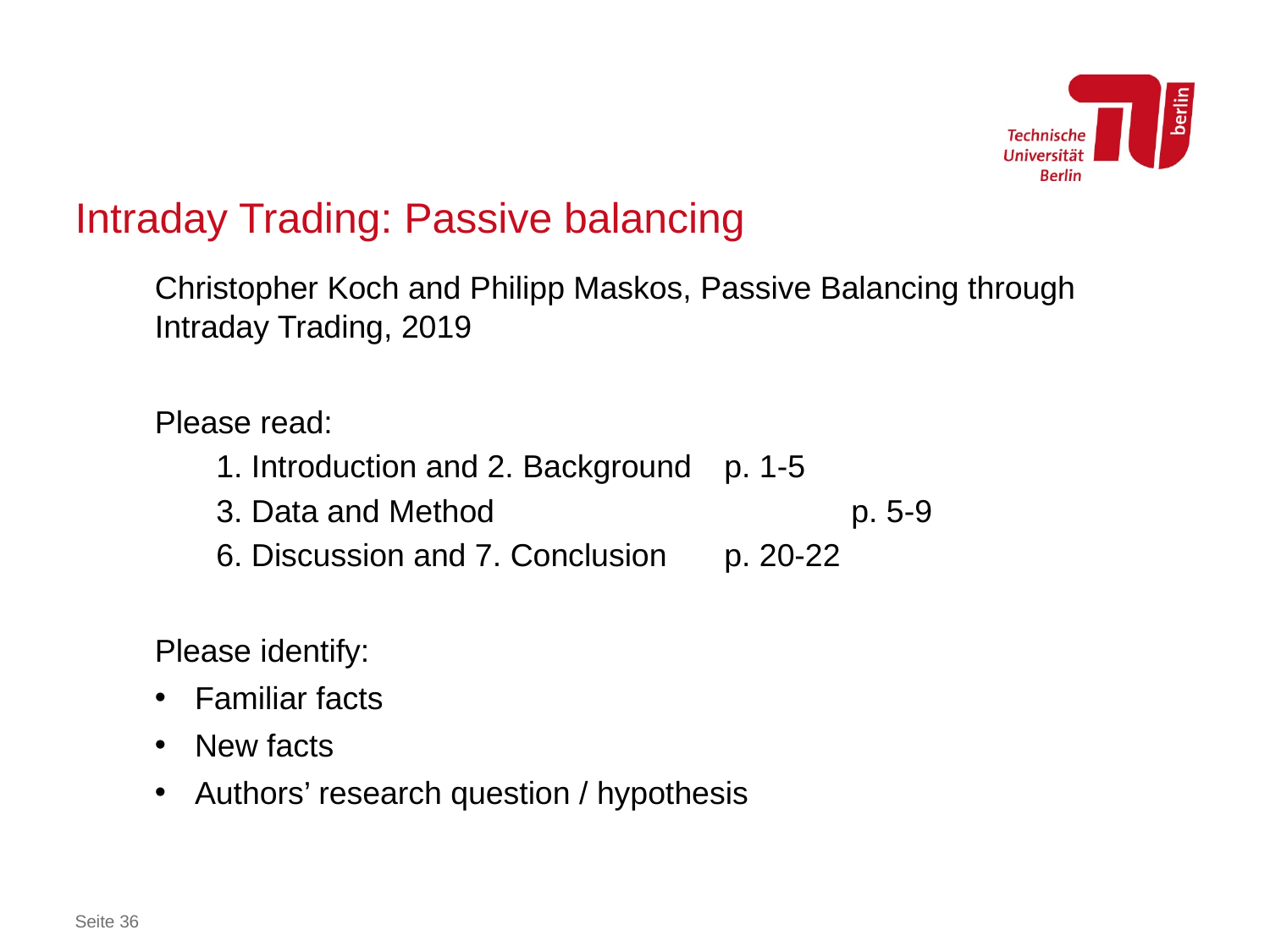

# Intraday Trading: Passive balancing
Christopher Koch and Philipp Maskos, Passive Balancing through Intraday Trading, 2019

Please read:
1. Introduction and 2. Background	p. 1-5
3. Data and Method			p. 5-9
6. Discussion and 7. Conclusion	p. 20-22

Please identify:
Familiar facts
New facts
Authors’ research question / hypothesis

Seite 36